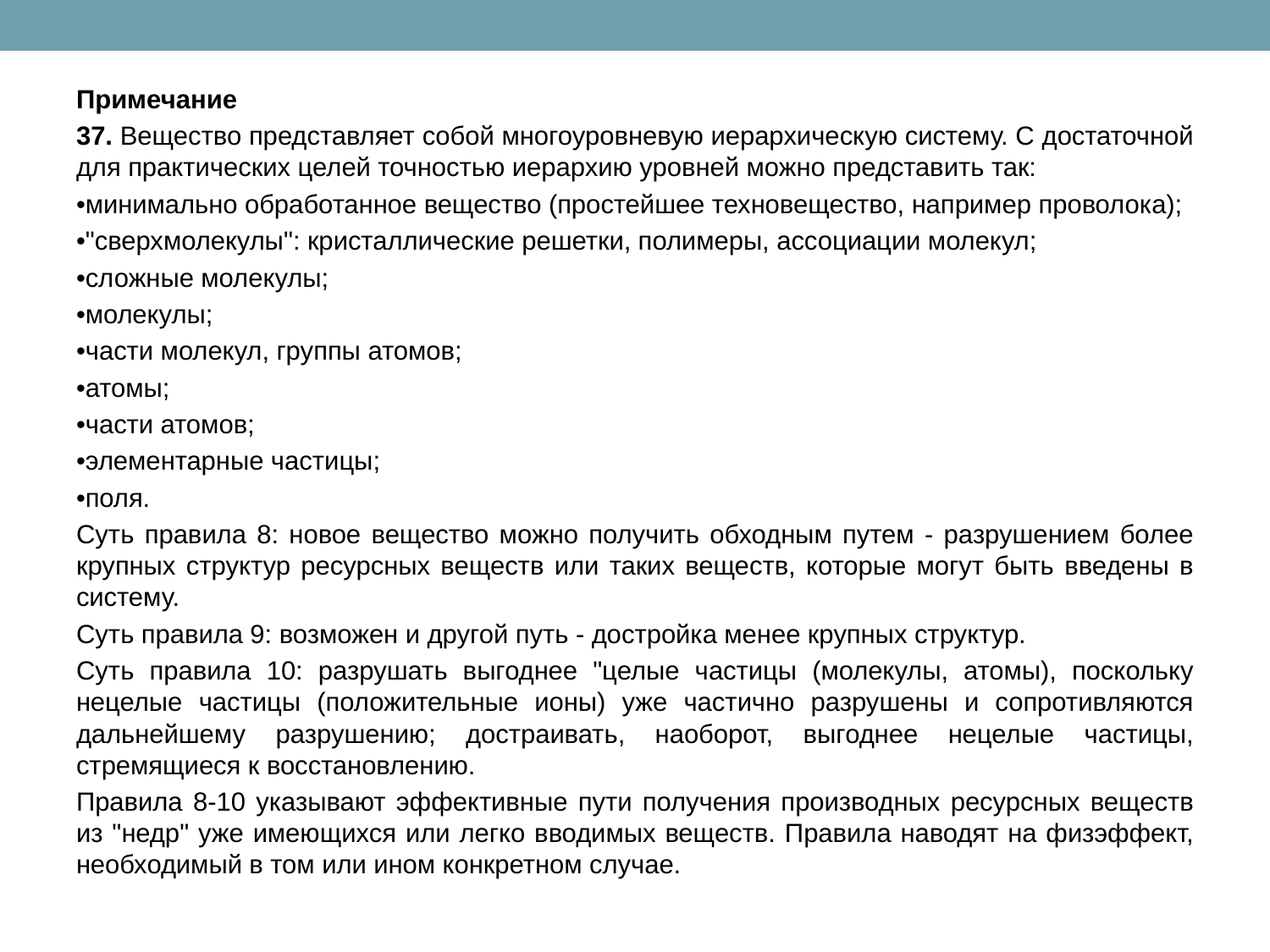

Примечание
37. Вещество представляет собой многоуровневую иерархическую систему. С достаточной для практических целей точностью иерархию уровней можно представить так:
•минимально обработанное вещество (простейшее техновещество, например проволока);
•"сверхмолекулы": кристаллические решетки, полимеры, ассоциации молекул;
•сложные молекулы;
•молекулы;
•части молекул, группы атомов;
•атомы;
•части атомов;
•элементарные частицы;
•поля.
Суть правила 8: новое вещество можно получить обходным путем - разрушением более крупных структур ресурсных веществ или таких веществ, которые могут быть введены в систему.
Суть правила 9: возможен и другой путь - достройка менее крупных структур.
Суть правила 10: разрушать выгоднее "целые частицы (молекулы, атомы), поскольку нецелые частицы (положительные ионы) уже частично разрушены и сопротивляются дальнейшему разрушению; достраивать, наоборот, выгоднее нецелые частицы, стремящиеся к восстановлению.
Правила 8-10 указывают эффективные пути получения производных ресурсных веществ из "недр" уже имеющихся или легко вводимых веществ. Правила наводят на физэффект, необходимый в том или ином конкретном случае.